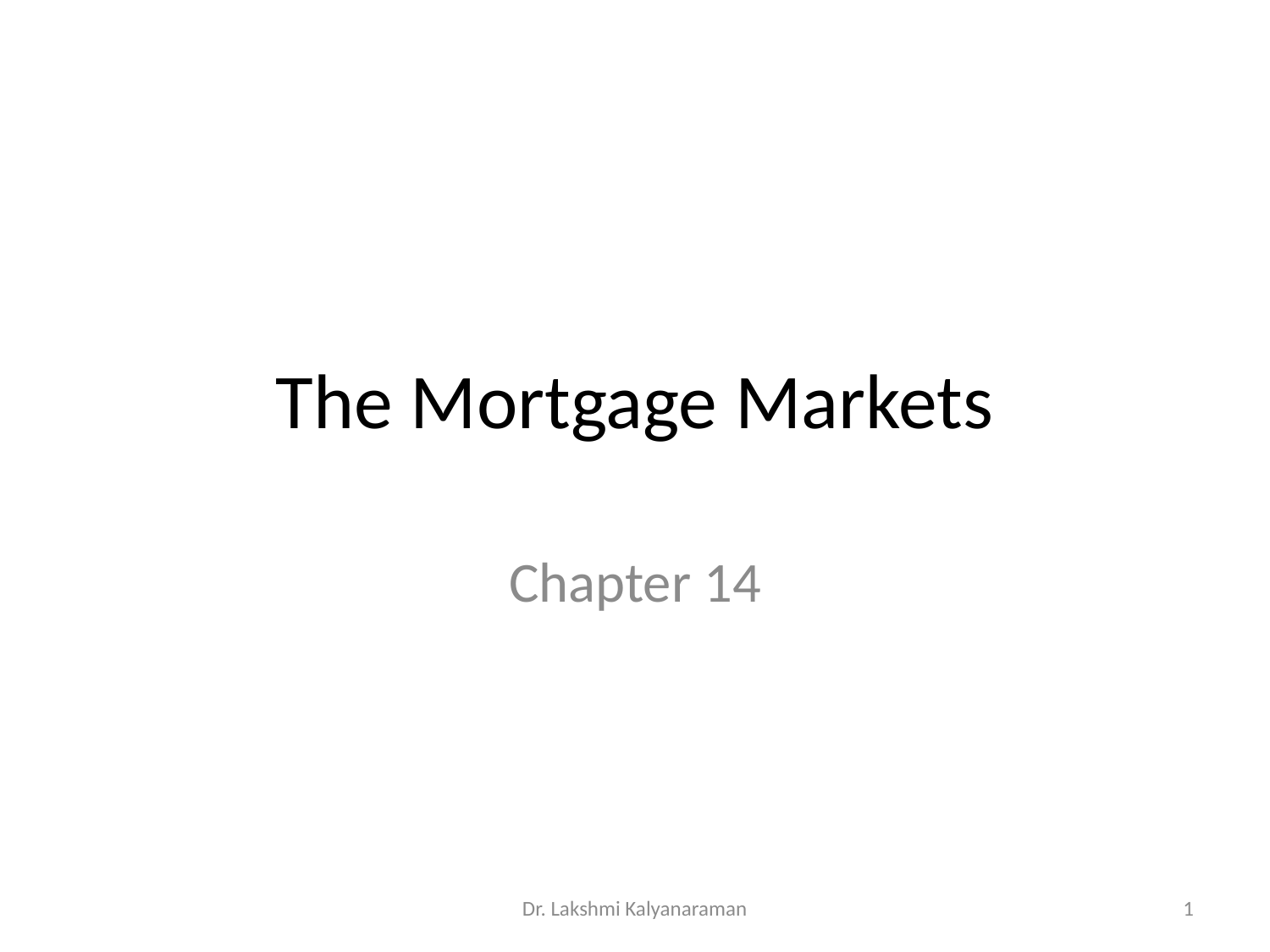

# The Mortgage Markets
Chapter 14
Dr. Lakshmi Kalyanaraman
1